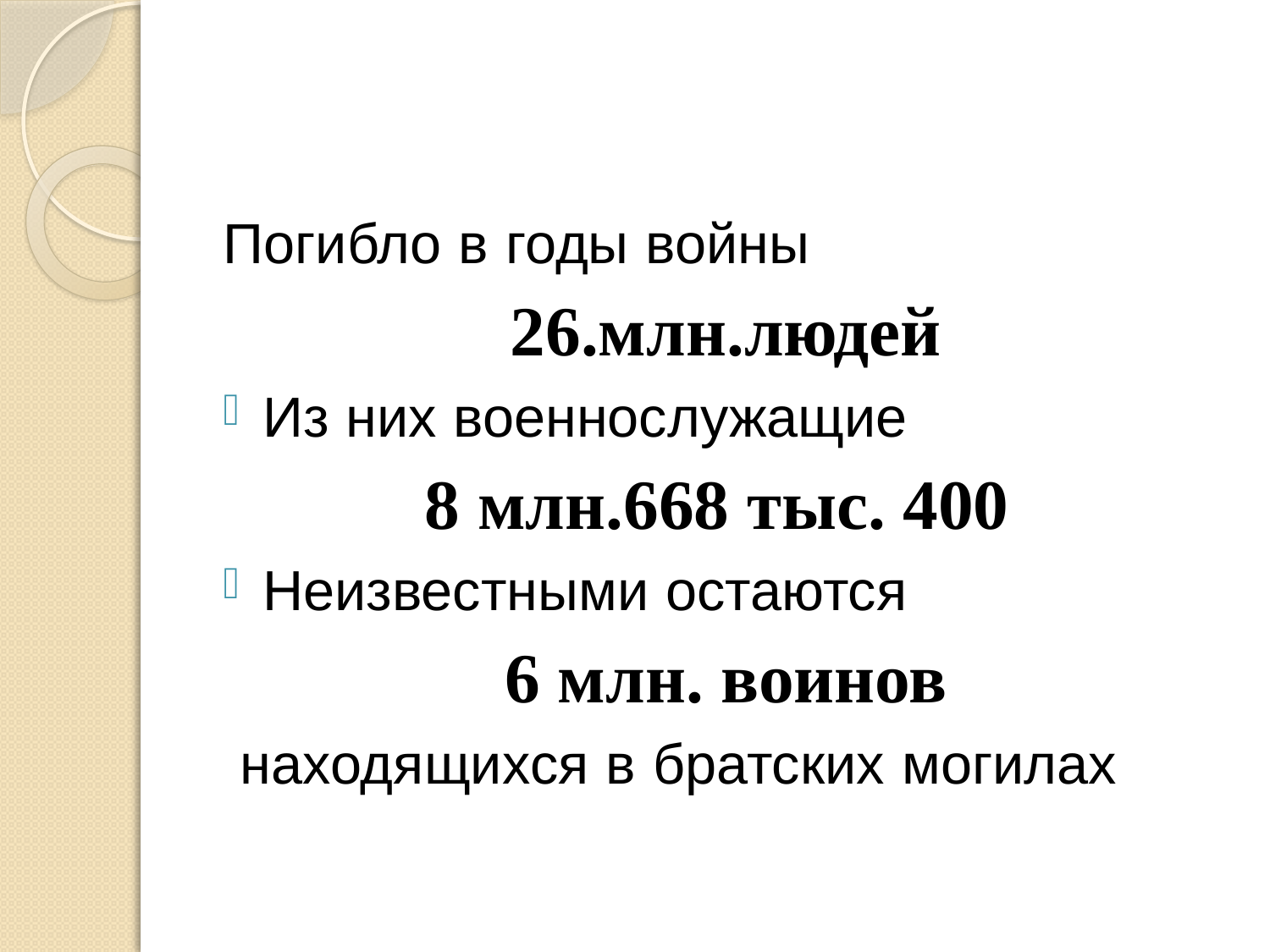

#
Погибло в годы войны
26.млн.людей
Из них военнослужащие
8 млн.668 тыс. 400
Неизвестными остаются
6 млн. воинов
 находящихся в братских могилах